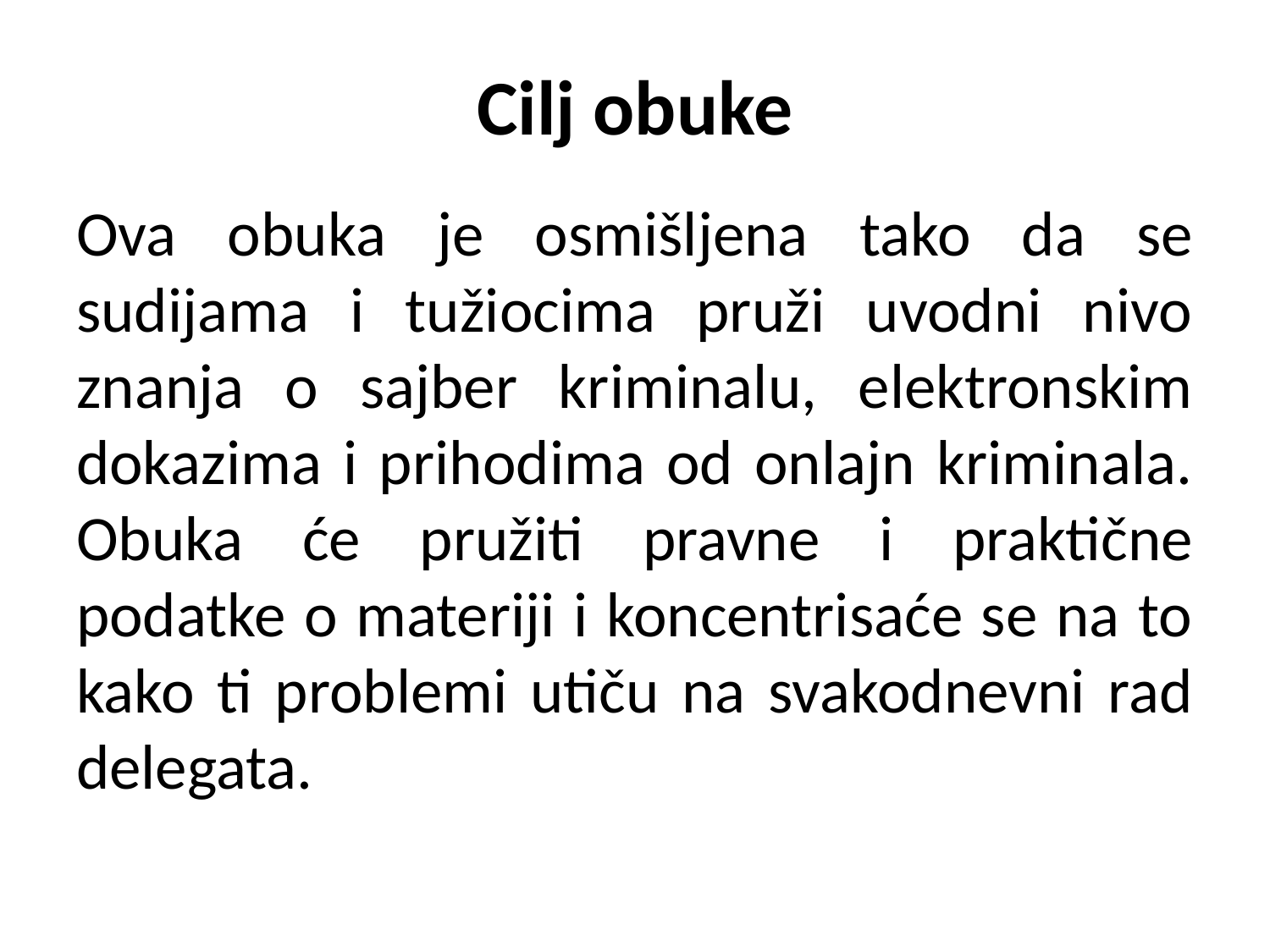

# Cilj obuke
Ova obuka je osmišljena tako da se sudijama i tužiocima pruži uvodni nivo znanja o sajber kriminalu, elektronskim dokazima i prihodima od onlajn kriminala. Obuka će pružiti pravne i praktične podatke o materiji i koncentrisaće se na to kako ti problemi utiču na svakodnevni rad delegata.